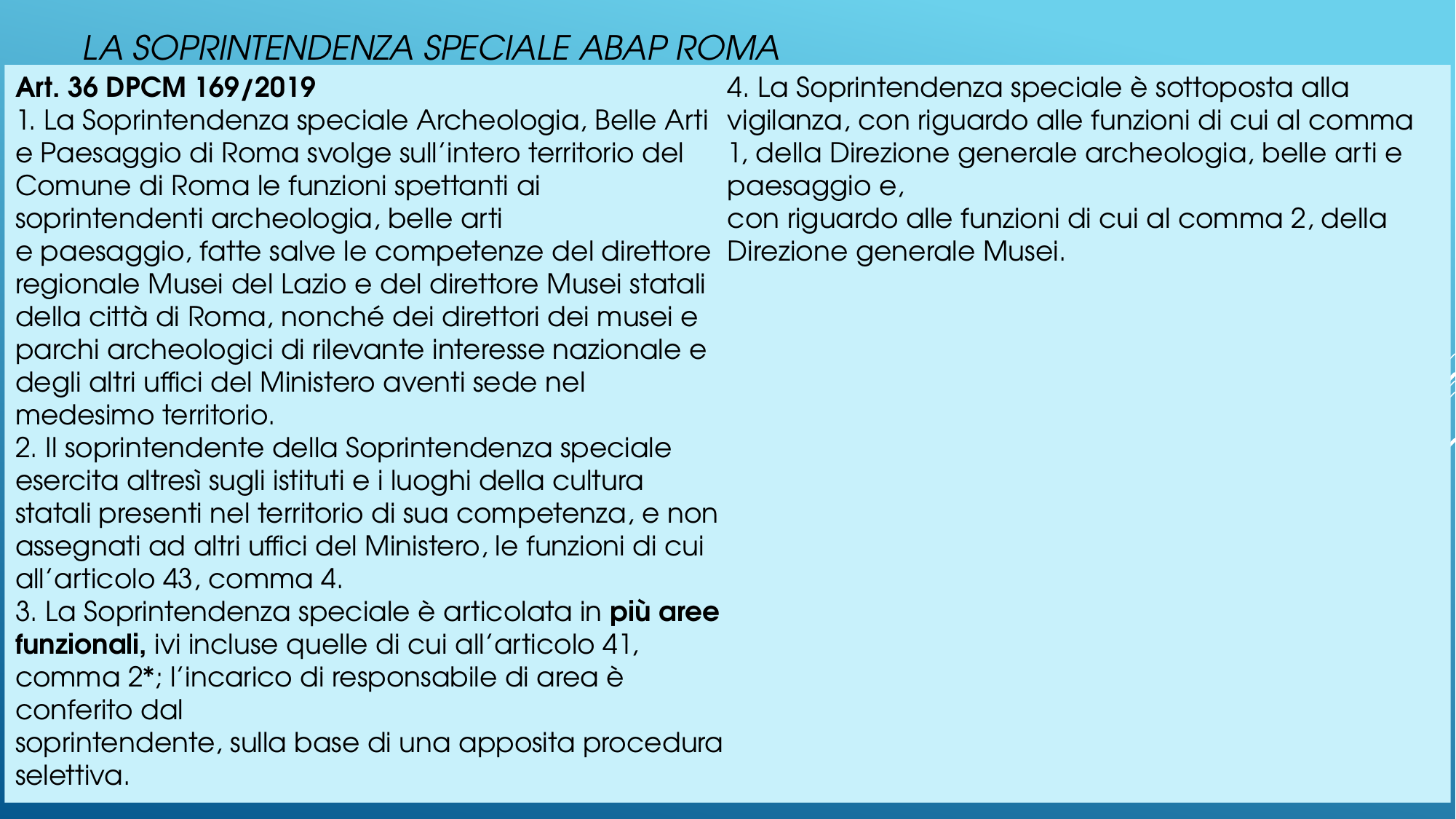

# La SOPRINTENDENZA SPECIALE ABAP ROMA
Art. 36 DPCM 169/2019
1. La Soprintendenza speciale Archeologia, Belle Arti e Paesaggio di Roma svolge sull’intero territorio del Comune di Roma le funzioni spettanti ai soprintendenti archeologia, belle arti
e paesaggio, fatte salve le competenze del direttore regionale Musei del Lazio e del direttore Musei statali della città di Roma, nonché dei direttori dei musei e parchi archeologici di rilevante interesse nazionale e degli altri uffici del Ministero aventi sede nel medesimo territorio.
2. Il soprintendente della Soprintendenza speciale esercita altresì sugli istituti e i luoghi della cultura statali presenti nel territorio di sua competenza, e non assegnati ad altri uffici del Ministero, le funzioni di cui all’articolo 43, comma 4.
3. La Soprintendenza speciale è articolata in più aree
funzionali, ivi incluse quelle di cui all’articolo 41, comma 2*; l’incarico di responsabile di area è conferito dal
soprintendente, sulla base di una apposita procedura
selettiva.
4. La Soprintendenza speciale è sottoposta alla vigilanza, con riguardo alle funzioni di cui al comma 1, della Direzione generale archeologia, belle arti e paesaggio e,
con riguardo alle funzioni di cui al comma 2, della Direzione generale Musei.